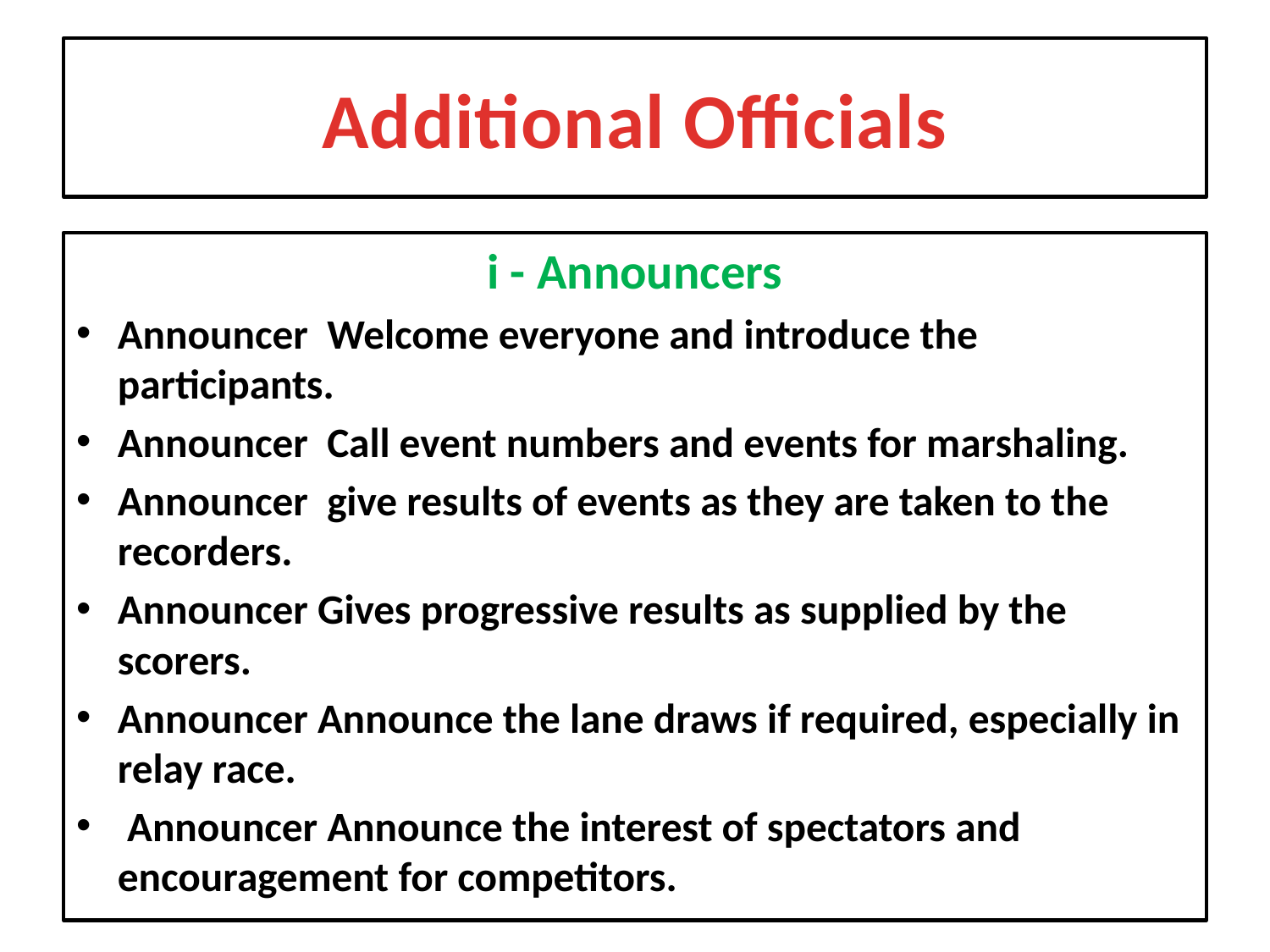

# Additional Officials
i - Announcers
Announcer  Welcome everyone and introduce the participants.
Announcer  Call event numbers and events for marshaling.
Announcer  give results of events as they are taken to the recorders.
Announcer Gives progressive results as supplied by the scorers.
Announcer Announce the lane draws if required, especially in relay race.
 Announcer Announce the interest of spectators and encouragement for competitors.